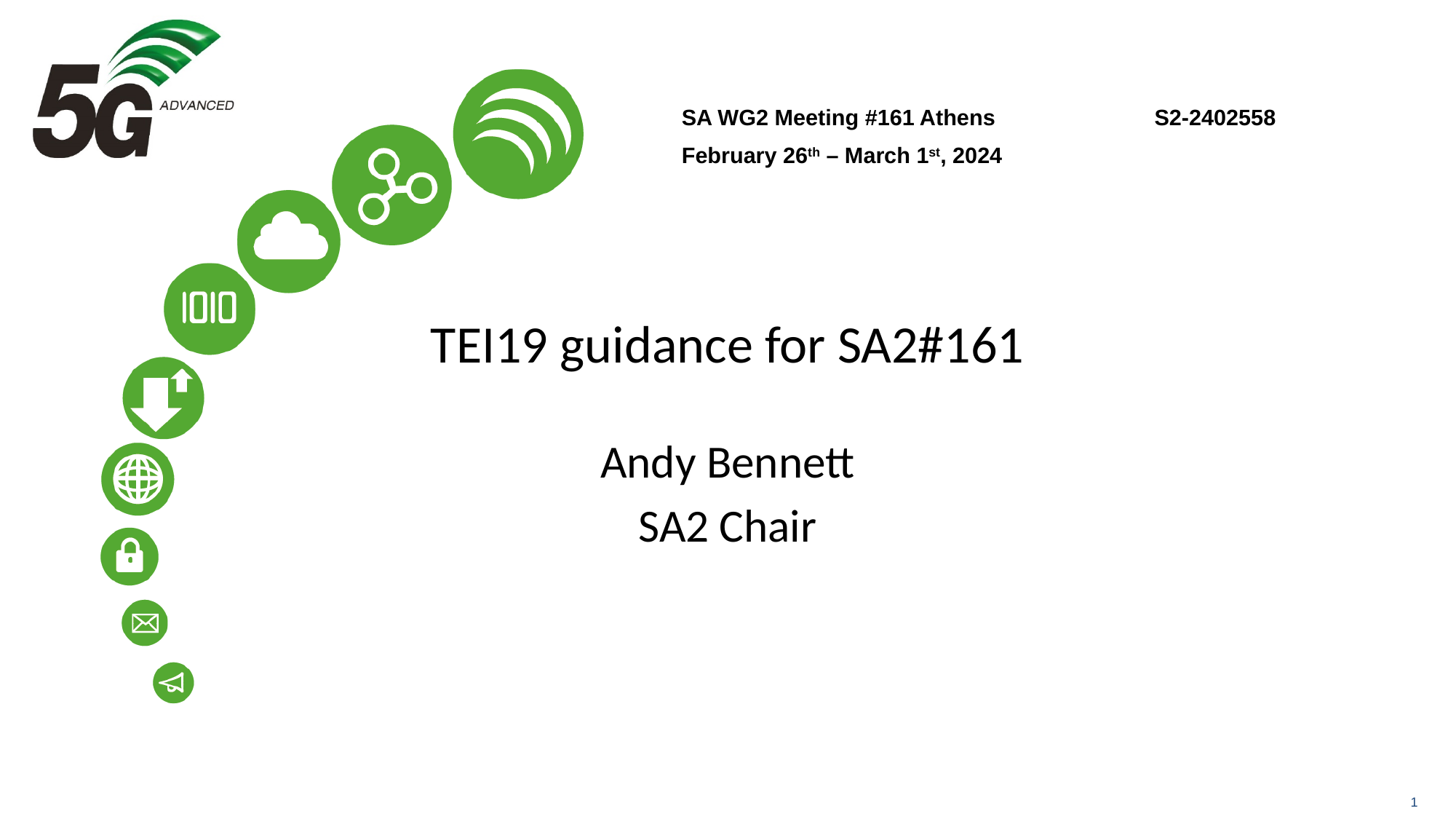

SA WG2 Meeting #161 Athens	S2-2402558
February 26th – March 1st, 2024
# TEI19 guidance for SA2#161
Andy Bennett
SA2 Chair